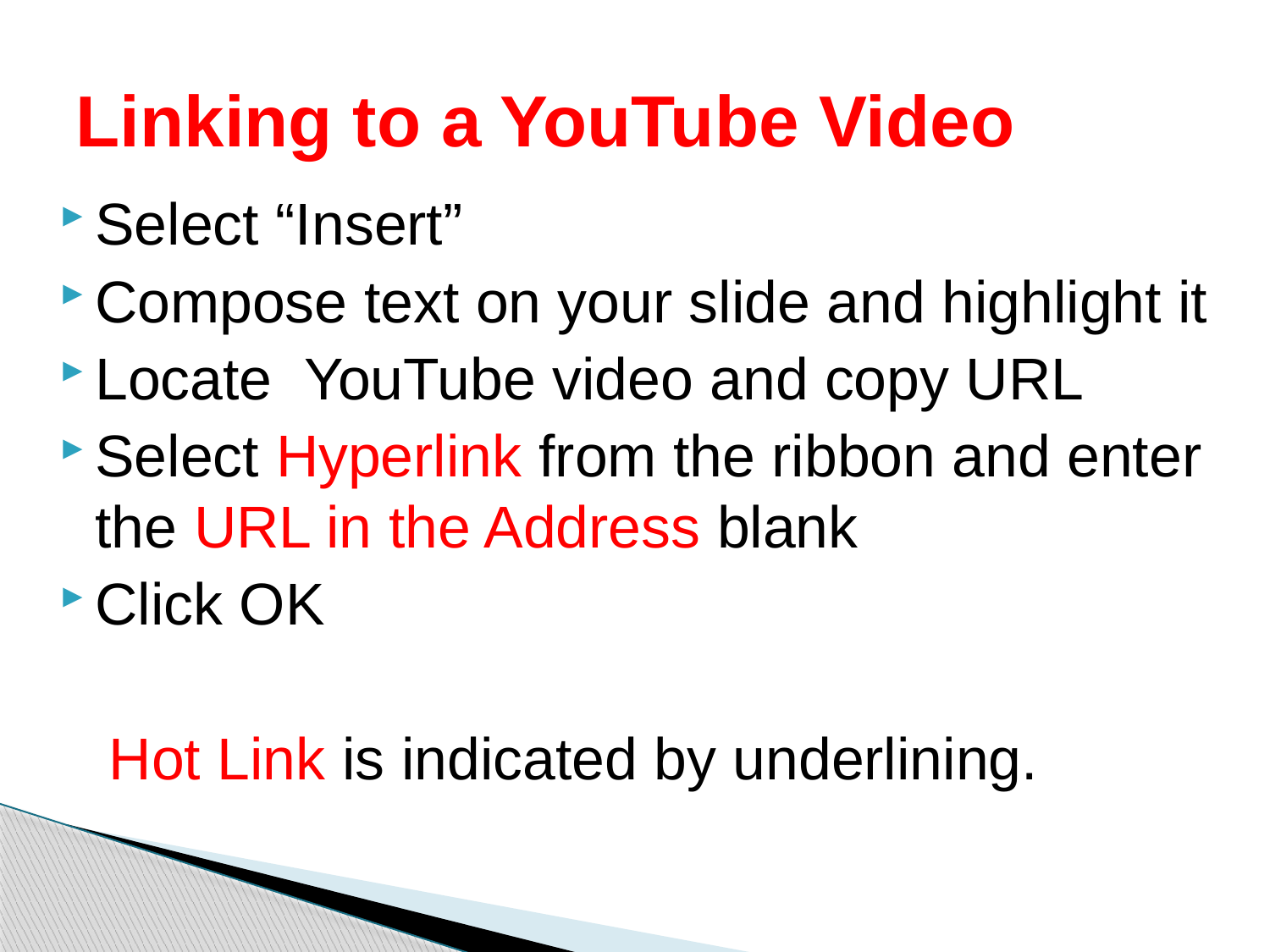

# Linking to a YouTube Video
Select “Insert”
Compose text on your slide and highlight it
Locate  YouTube video and copy URL
Select Hyperlink from the ribbon and enter the URL in the Address blank
Click OK

   Hot Link is indicated by underlining.